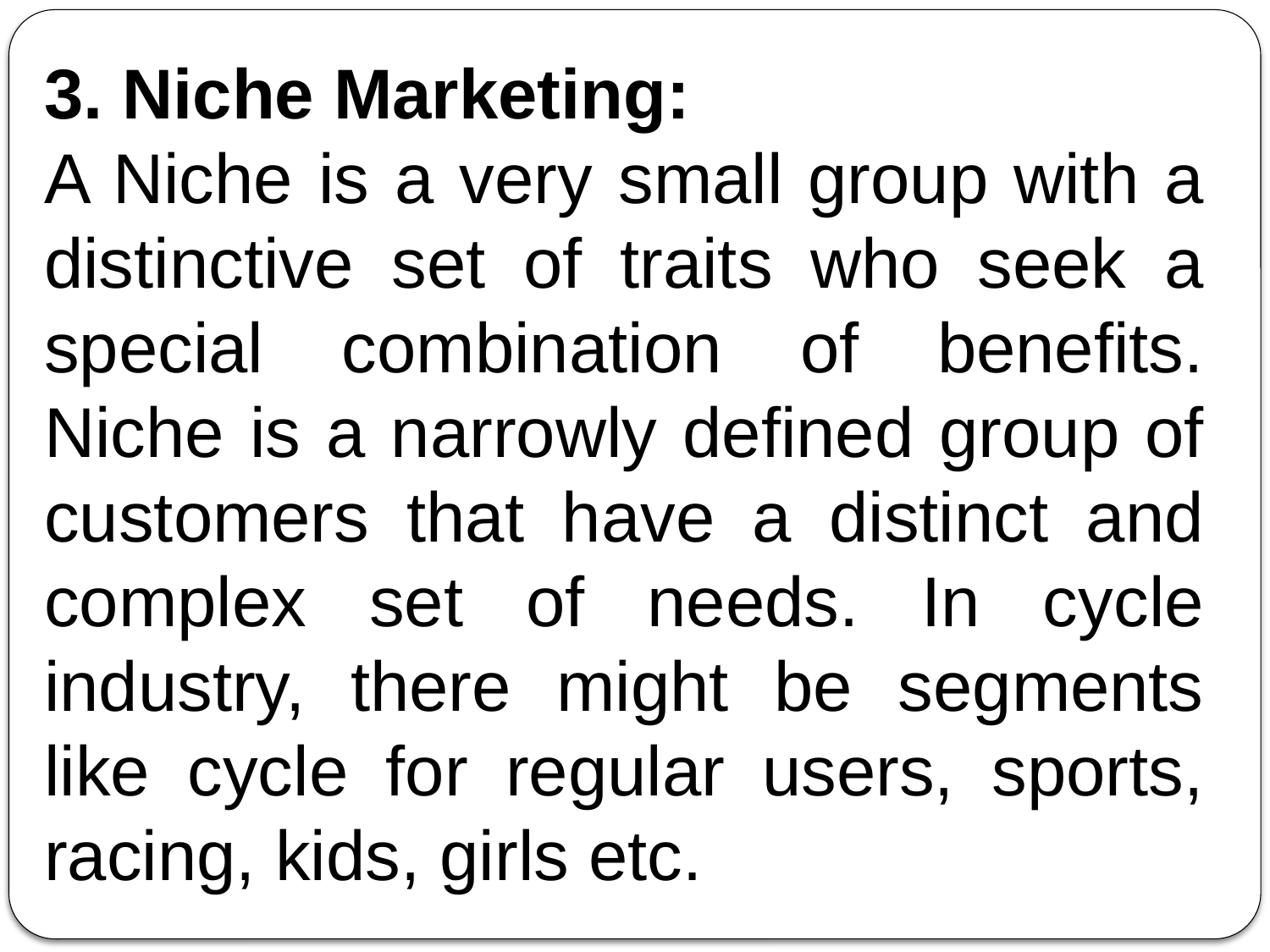

3. Niche Marketing:
A Niche is a very small group with a distinctive set of traits who seek a special combination of benefits. Niche is a narrowly defined group of customers that have a distinct and complex set of needs. In cycle industry, there might be segments like cycle for regular users, sports, racing, kids, girls etc.